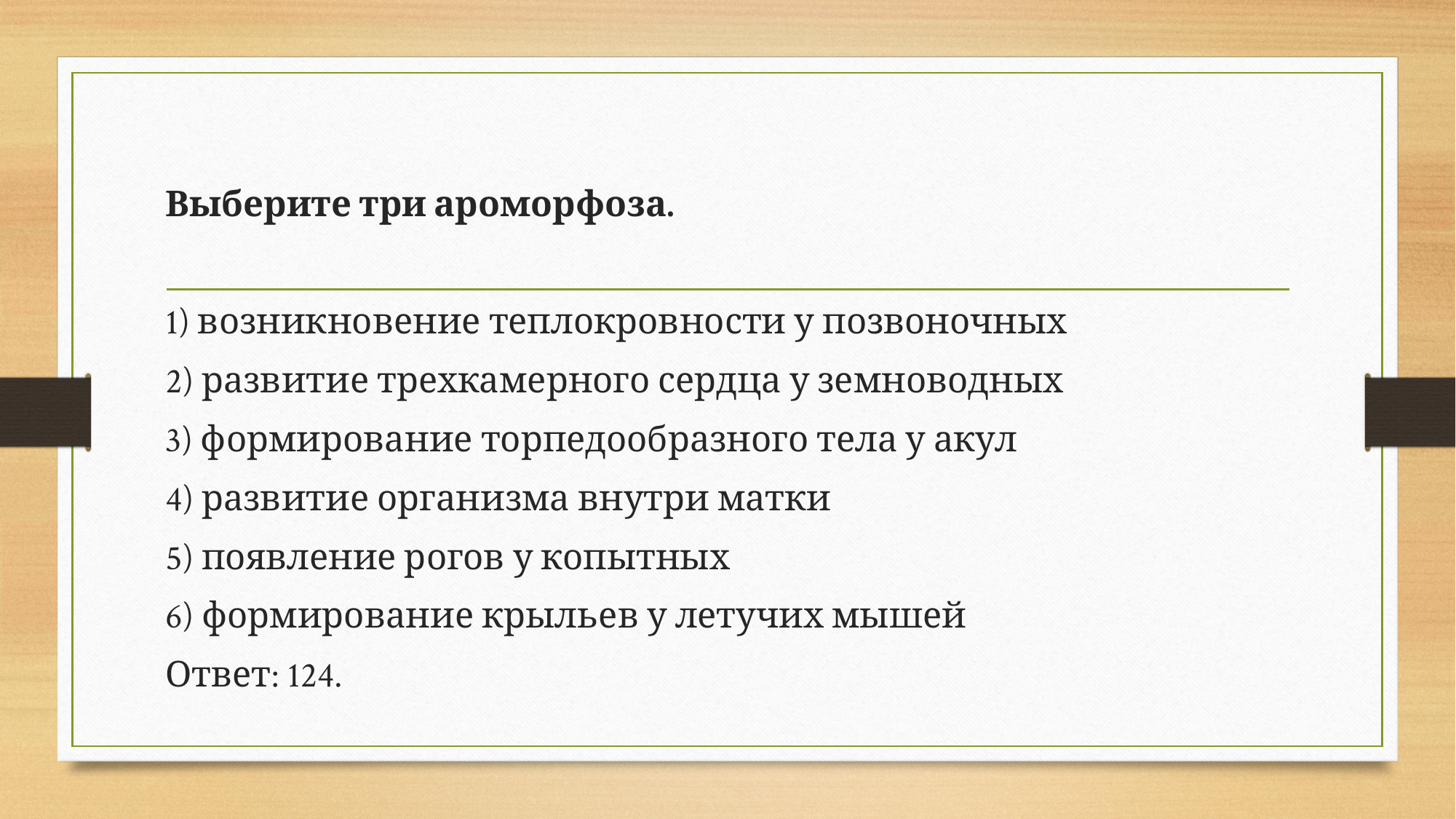

#
Выберите три ароморфоза.

1) возникновение теплокровности у позвоночных
2) развитие трехкамерного сердца у земноводных
3) формирование торпедообразного тела у акул
4) развитие организма внутри матки
5) появление рогов у копытных
6) формирование крыльев у летучих мышей
Ответ: 124.